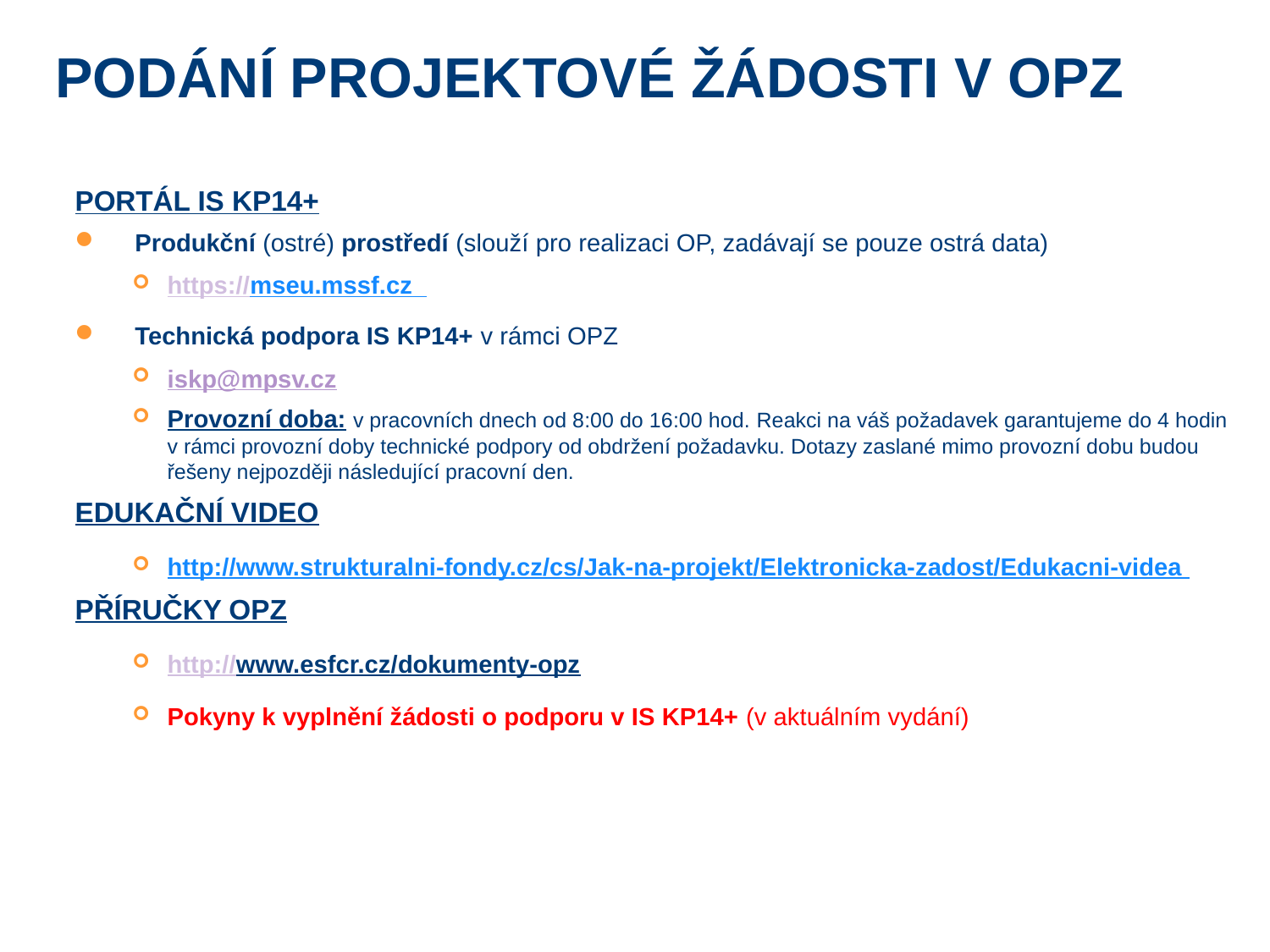

# Podání projektové žádosti v opz
PORTÁL IS KP14+
Produkční (ostré) prostředí (slouží pro realizaci OP, zadávají se pouze ostrá data)
https://mseu.mssf.cz
Technická podpora IS KP14+ v rámci OPZ
iskp@mpsv.cz
Provozní doba: v pracovních dnech od 8:00 do 16:00 hod. Reakci na váš požadavek garantujeme do 4 hodin v rámci provozní doby technické podpory od obdržení požadavku. Dotazy zaslané mimo provozní dobu budou řešeny nejpozději následující pracovní den.
Edukační video
http://www.strukturalni-fondy.cz/cs/Jak-na-projekt/Elektronicka-zadost/Edukacni-videa
PŘÍRUČKY OPZ
http://www.esfcr.cz/dokumenty-opz
Pokyny k vyplnění žádosti o podporu v IS KP14+ (v aktuálním vydání)

10